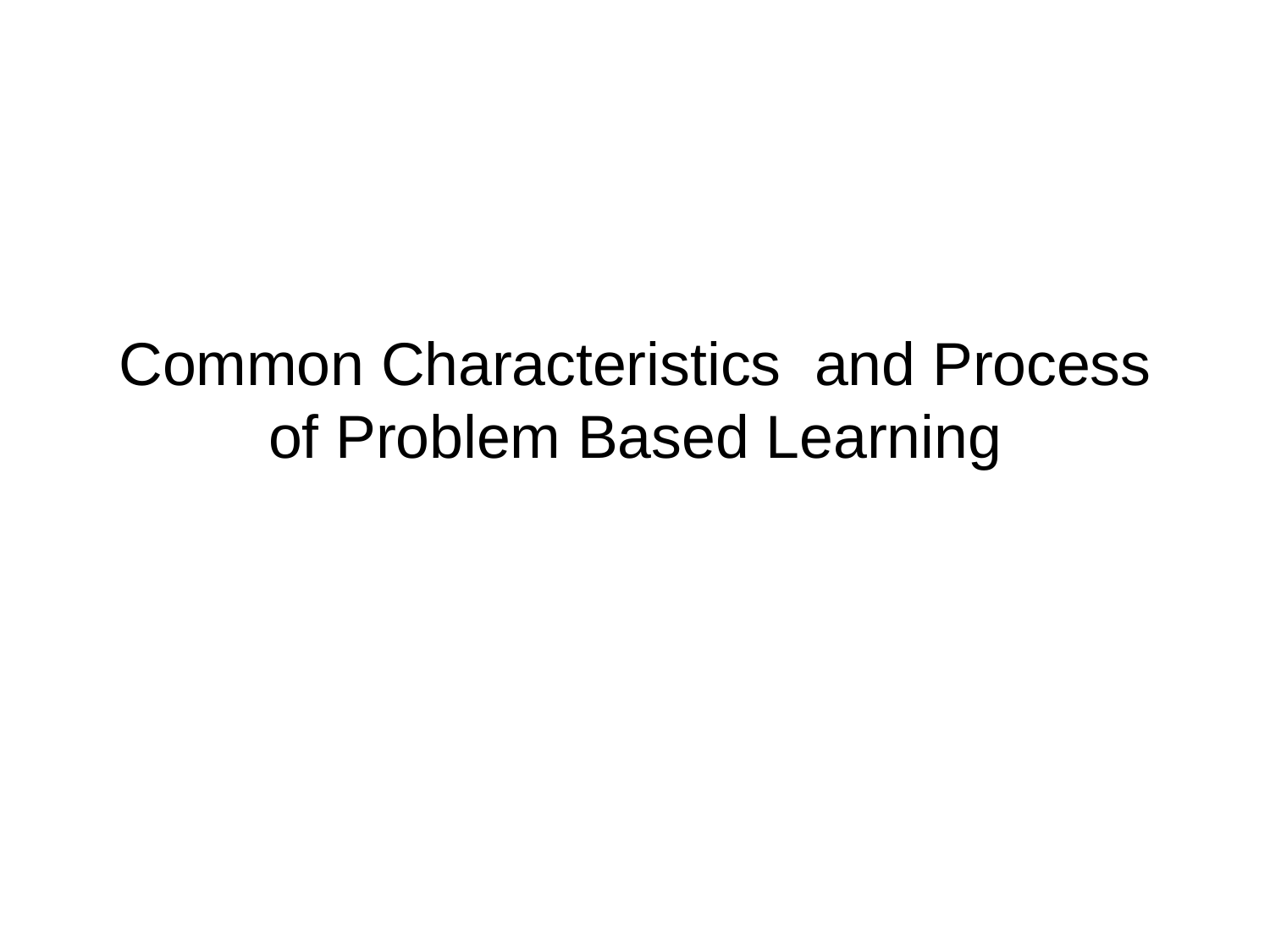

# Common Characteristics  and Process of Problem Based Learning